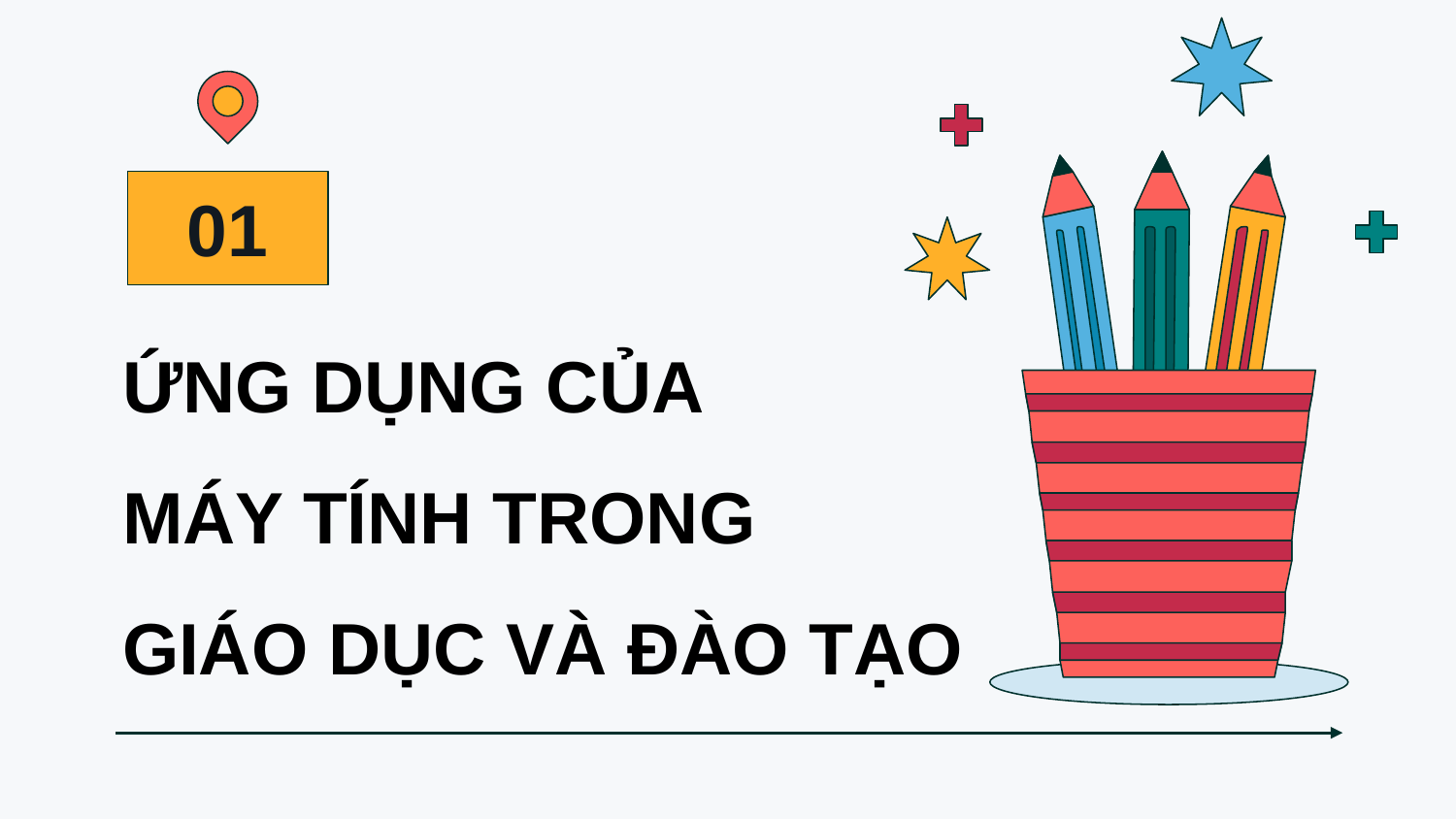

01

# ỨNG DỤNG CỦA MÁY TÍNH TRONG GIÁO DỤC VÀ ĐÀO TẠO